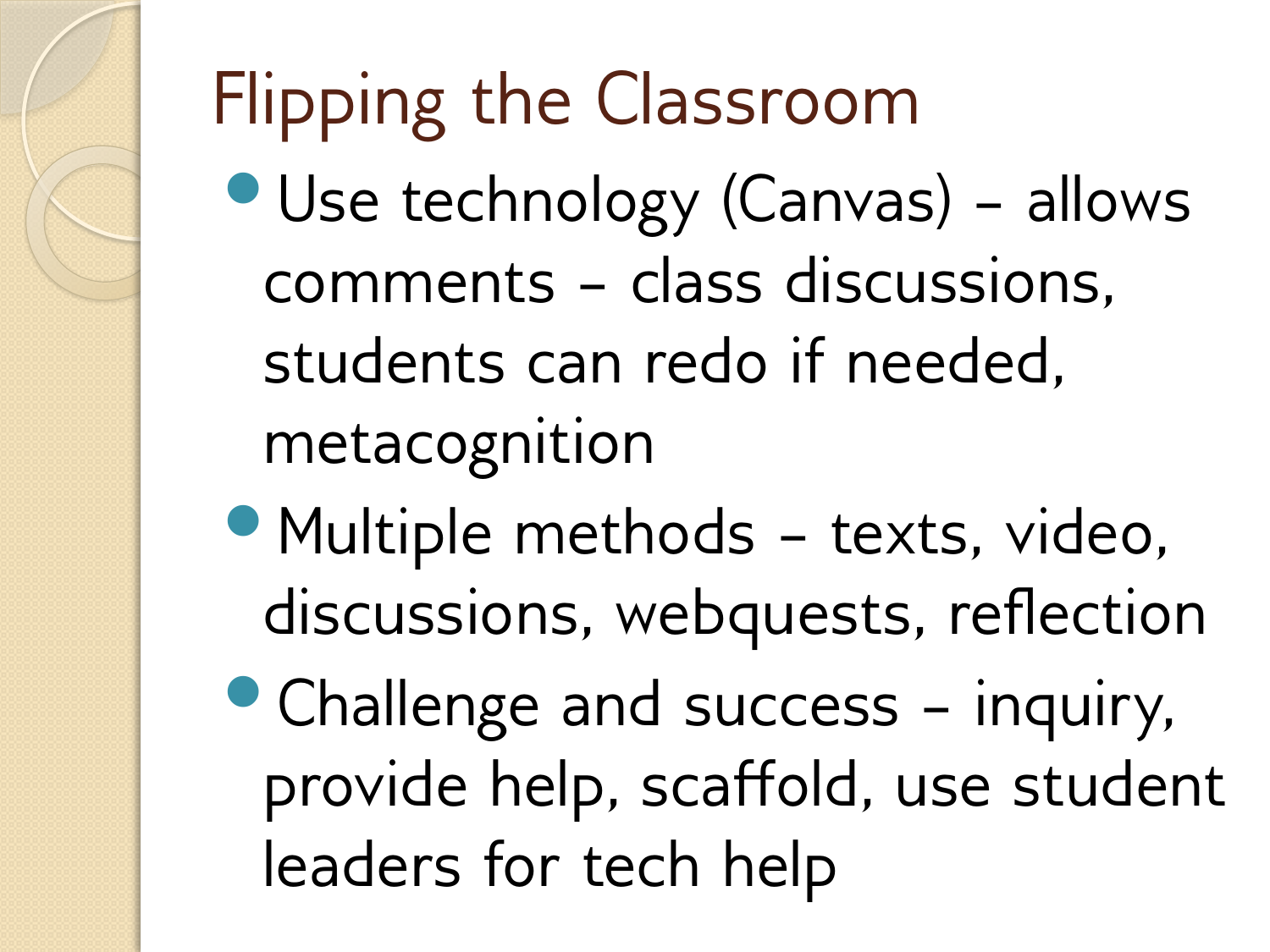

# Flipping the Classroom
Use technology (Canvas) – allows comments – class discussions, students can redo if needed, metacognition
Multiple methods – texts, video, discussions, webquests, reflection
Challenge and success – inquiry, provide help, scaffold, use student leaders for tech help